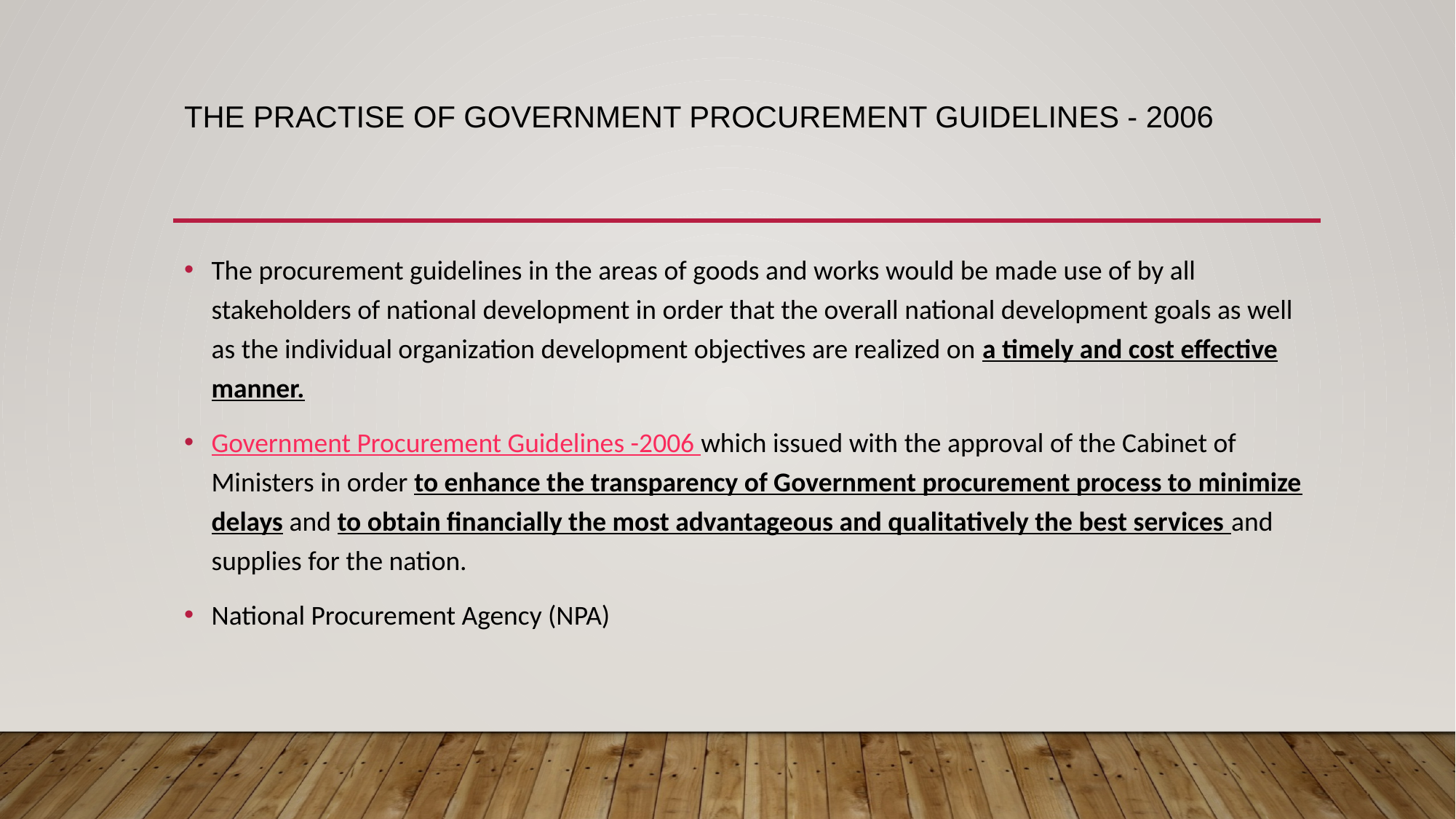

# The practise of Government Procurement Guidelines - 2006
The procurement guidelines in the areas of goods and works would be made use of by all stakeholders of national development in order that the overall national development goals as well as the individual organization development objectives are realized on a timely and cost effective manner.
Government Procurement Guidelines -2006 which issued with the approval of the Cabinet of Ministers in order to enhance the transparency of Government procurement process to minimize delays and to obtain financially the most advantageous and qualitatively the best services and supplies for the nation.
National Procurement Agency (NPA)